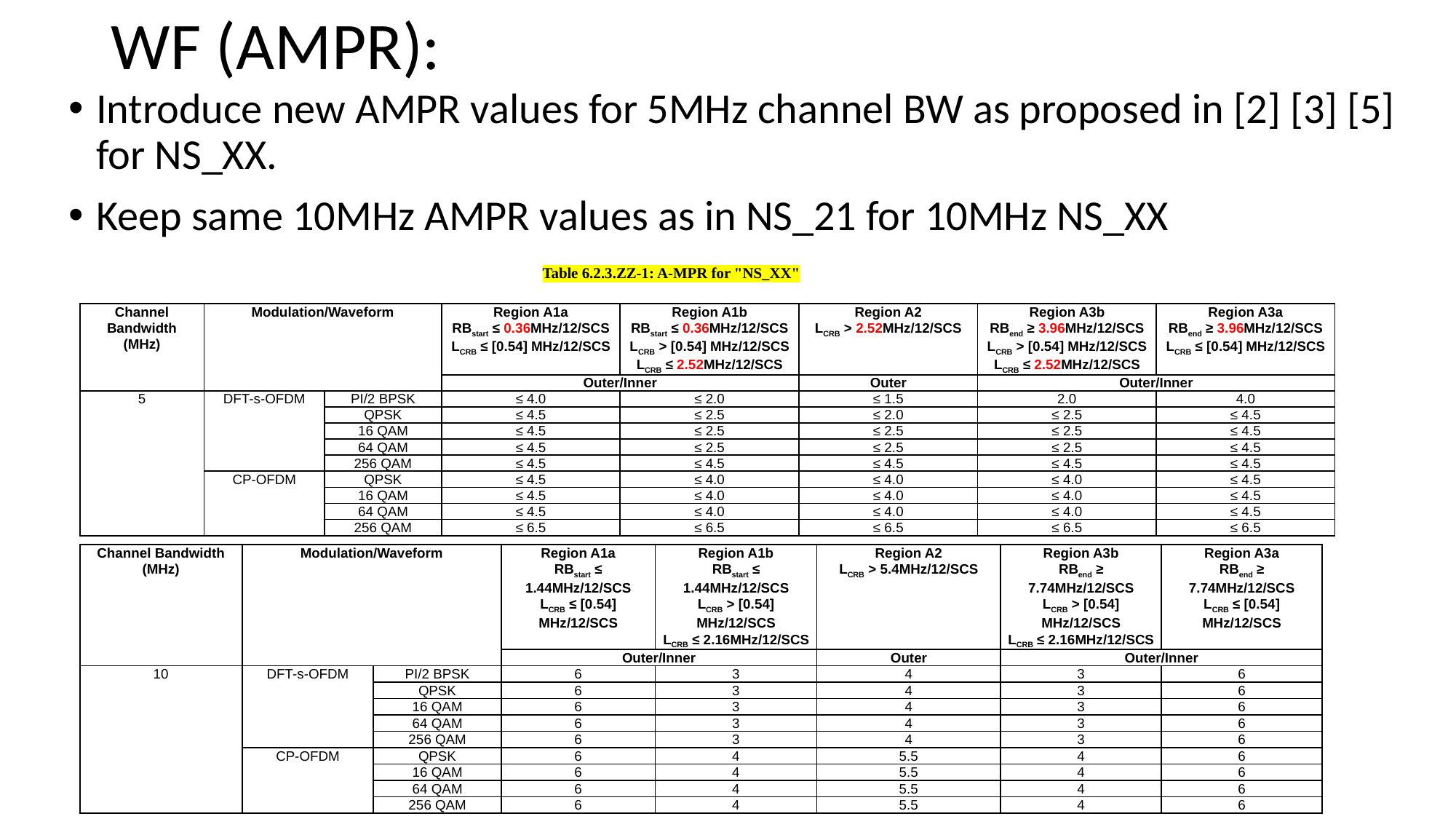

# WF (AMPR):
Introduce new AMPR values for 5MHz channel BW as proposed in [2] [3] [5] for NS_XX.
Keep same 10MHz AMPR values as in NS_21 for 10MHz NS_XX
Table 6.2.3.ZZ-1: A-MPR for "NS_XX"
| Channel Bandwidth (MHz) | Modulation/Waveform |  | Region A1a RBstart ≤ 0.36MHz/12/SCS LCRB ≤ [0.54] MHz/12/SCS | Region A1b RBstart ≤ 0.36MHz/12/SCS LCRB > [0.54] MHz/12/SCS LCRB ≤ 2.52MHz/12/SCS | Region A2 LCRB > 2.52MHz/12/SCS | Region A3b RBend ≥ 3.96MHz/12/SCS LCRB > [0.54] MHz/12/SCS LCRB ≤ 2.52MHz/12/SCS | Region A3a RBend ≥ 3.96MHz/12/SCS LCRB ≤ [0.54] MHz/12/SCS |
| --- | --- | --- | --- | --- | --- | --- | --- |
|  |  |  | Outer/Inner |  | Outer | Outer/Inner |  |
| 5 | DFT-s-OFDM | PI/2 BPSK | ≤ 4.0 | ≤ 2.0 | ≤ 1.5 | 2.0 | 4.0 |
|  |  | QPSK | ≤ 4.5 | ≤ 2.5 | ≤ 2.0 | ≤ 2.5 | ≤ 4.5 |
|  |  | 16 QAM | ≤ 4.5 | ≤ 2.5 | ≤ 2.5 | ≤ 2.5 | ≤ 4.5 |
|  |  | 64 QAM | ≤ 4.5 | ≤ 2.5 | ≤ 2.5 | ≤ 2.5 | ≤ 4.5 |
|  |  | 256 QAM | ≤ 4.5 | ≤ 4.5 | ≤ 4.5 | ≤ 4.5 | ≤ 4.5 |
|  | CP-OFDM | QPSK | ≤ 4.5 | ≤ 4.0 | ≤ 4.0 | ≤ 4.0 | ≤ 4.5 |
|  |  | 16 QAM | ≤ 4.5 | ≤ 4.0 | ≤ 4.0 | ≤ 4.0 | ≤ 4.5 |
|  |  | 64 QAM | ≤ 4.5 | ≤ 4.0 | ≤ 4.0 | ≤ 4.0 | ≤ 4.5 |
|  |  | 256 QAM | ≤ 6.5 | ≤ 6.5 | ≤ 6.5 | ≤ 6.5 | ≤ 6.5 |
| Channel Bandwidth (MHz) | Modulation/Waveform |  | Region A1a RBstart ≤ 1.44MHz/12/SCS LCRB ≤ [0.54] MHz/12/SCS | Region A1b RBstart ≤ 1.44MHz/12/SCS LCRB > [0.54] MHz/12/SCS LCRB ≤ 2.16MHz/12/SCS | Region A2 LCRB > 5.4MHz/12/SCS | Region A3b RBend ≥ 7.74MHz/12/SCS LCRB > [0.54] MHz/12/SCS LCRB ≤ 2.16MHz/12/SCS | Region A3a RBend ≥ 7.74MHz/12/SCS LCRB ≤ [0.54] MHz/12/SCS |
| --- | --- | --- | --- | --- | --- | --- | --- |
|  |  |  | Outer/Inner |  | Outer | Outer/Inner |  |
| 10 | DFT-s-OFDM | PI/2 BPSK | 6 | 3 | 4 | 3 | 6 |
|  |  | QPSK | 6 | 3 | 4 | 3 | 6 |
|  |  | 16 QAM | 6 | 3 | 4 | 3 | 6 |
|  |  | 64 QAM | 6 | 3 | 4 | 3 | 6 |
|  |  | 256 QAM | 6 | 3 | 4 | 3 | 6 |
|  | CP-OFDM | QPSK | 6 | 4 | 5.5 | 4 | 6 |
|  |  | 16 QAM | 6 | 4 | 5.5 | 4 | 6 |
|  |  | 64 QAM | 6 | 4 | 5.5 | 4 | 6 |
|  |  | 256 QAM | 6 | 4 | 5.5 | 4 | 6 |